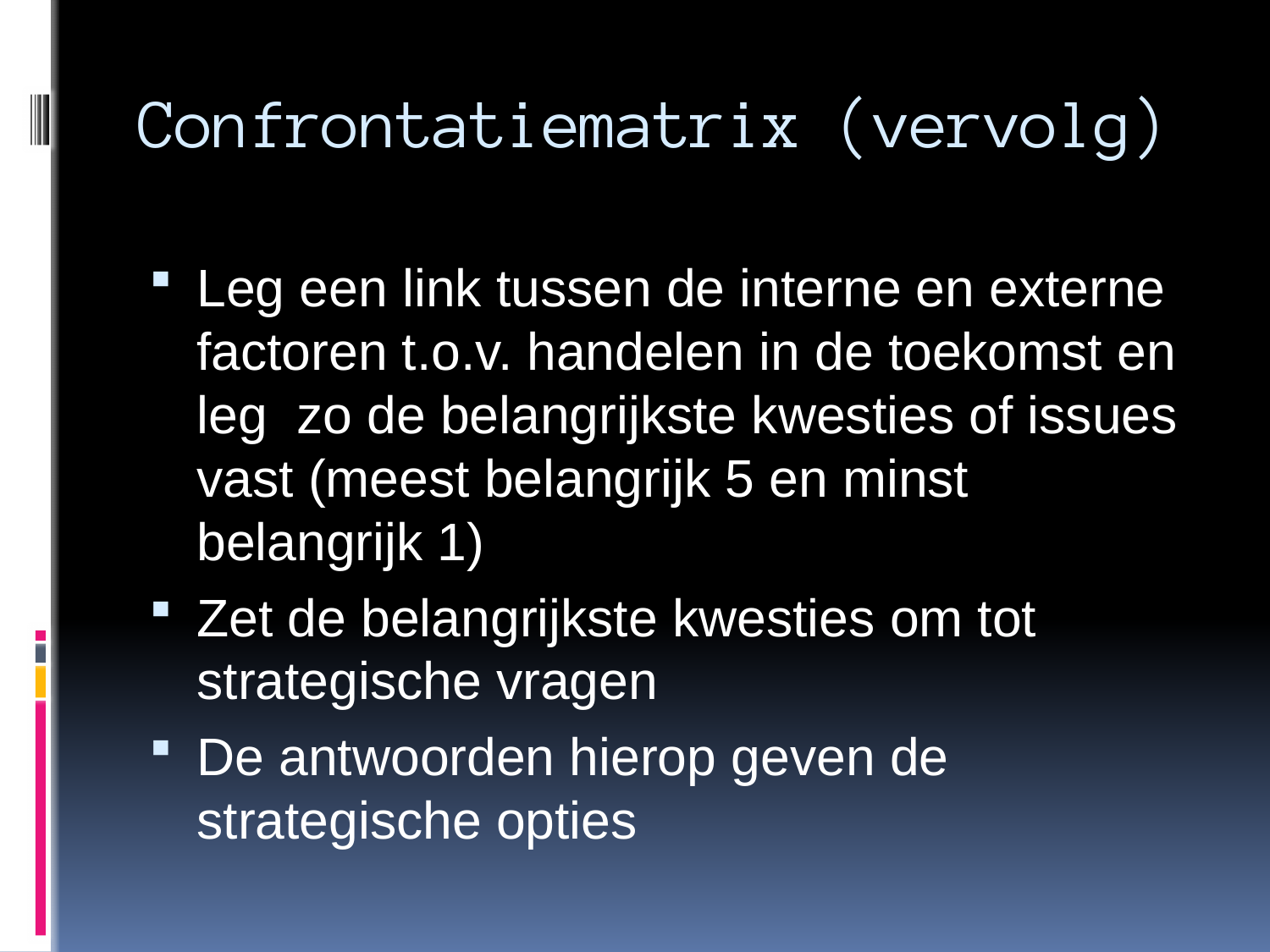

# Confrontatiematrix (vervolg)
Leg een link tussen de interne en externe factoren t.o.v. handelen in de toekomst en leg  zo de belangrijkste kwesties of issues vast (meest belangrijk 5 en minst belangrijk 1)
Zet de belangrijkste kwesties om tot strategische vragen
De antwoorden hierop geven de strategische opties